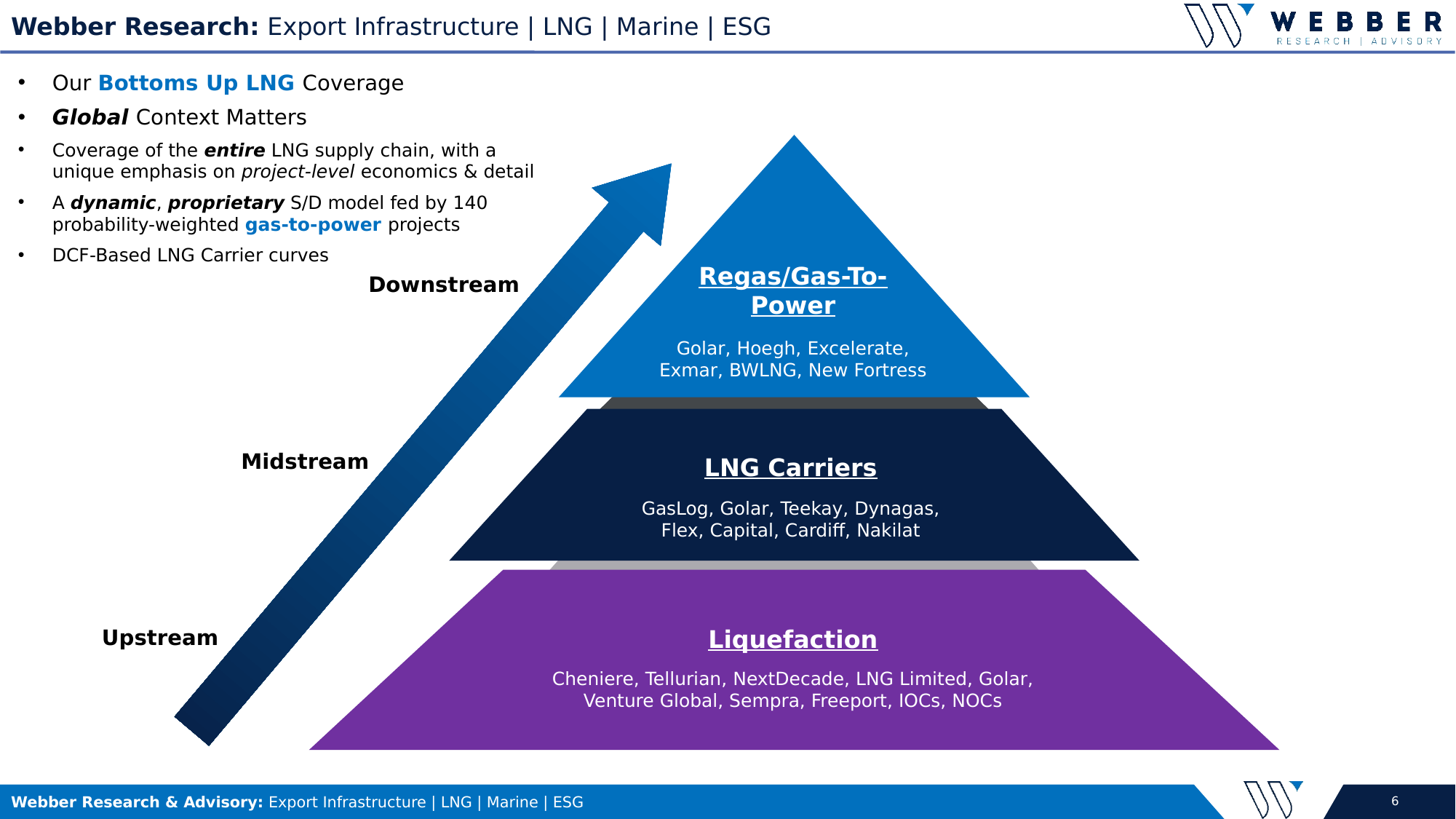

Our Bottoms Up LNG Coverage
Global Context Matters
Coverage of the entire LNG supply chain, with a unique emphasis on project-level economics & detail
A dynamic, proprietary S/D model fed by 140 probability-weighted gas-to-power projects
DCF-Based LNG Carrier curves

Regas/Gas-To-Power

Golar, Hoegh, Excelerate, Exmar, BWLNG, New Fortress

LNG Carriers
GasLog, Golar, Teekay, Dynagas, Flex, Capital, Cardiff, Nakilat

Liquefaction
Cheniere, Tellurian, NextDecade, LNG Limited, Golar, Venture Global, Sempra, Freeport, IOCs, NOCs
Downstream
Midstream
Upstream